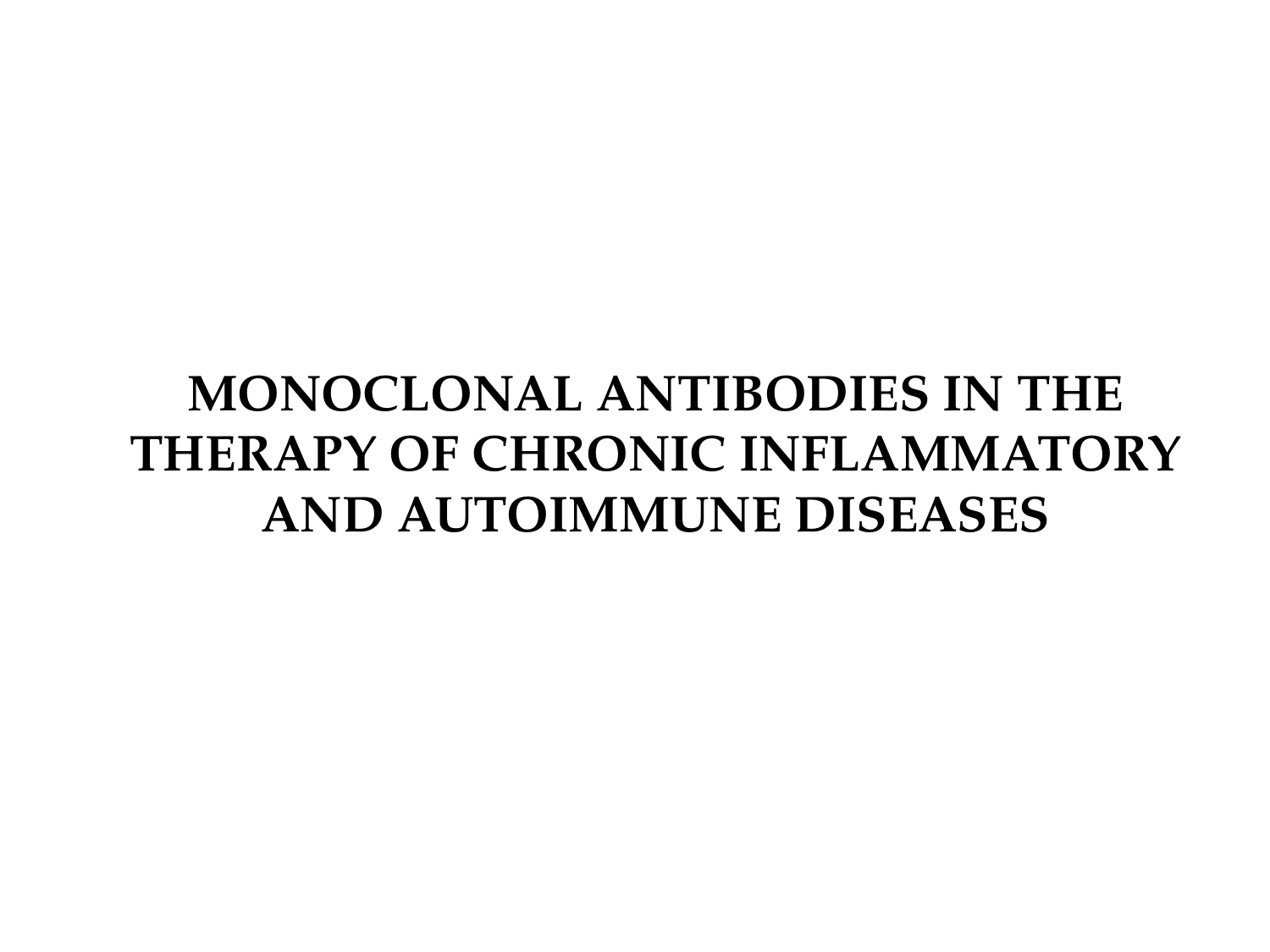

# MONOCLONAL ANTIBODIES IN THE THERAPY OF CHRONIC INFLAMMATORY AND AUTOIMMUNE DISEASES